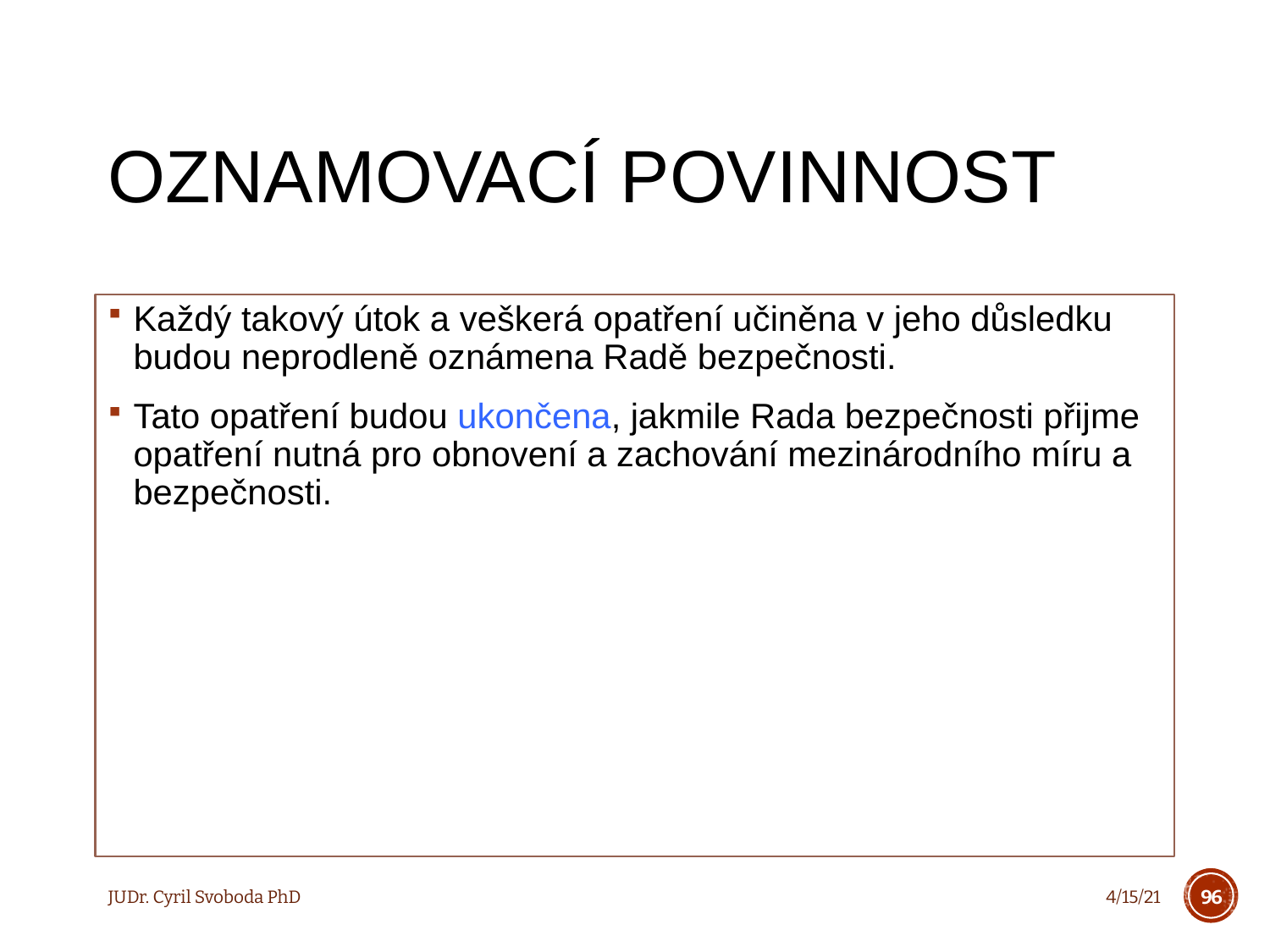

# Oznamovací povinnost
Každý takový útok a veškerá opatření učiněna v jeho důsledku budou neprodleně oznámena Radě bezpečnosti.
Tato opatření budou ukončena, jakmile Rada bezpečnosti přijme opatření nutná pro obnovení a zachování mezinárodního míru a bezpečnosti.
JUDr. Cyril Svoboda PhD
4/15/21
96